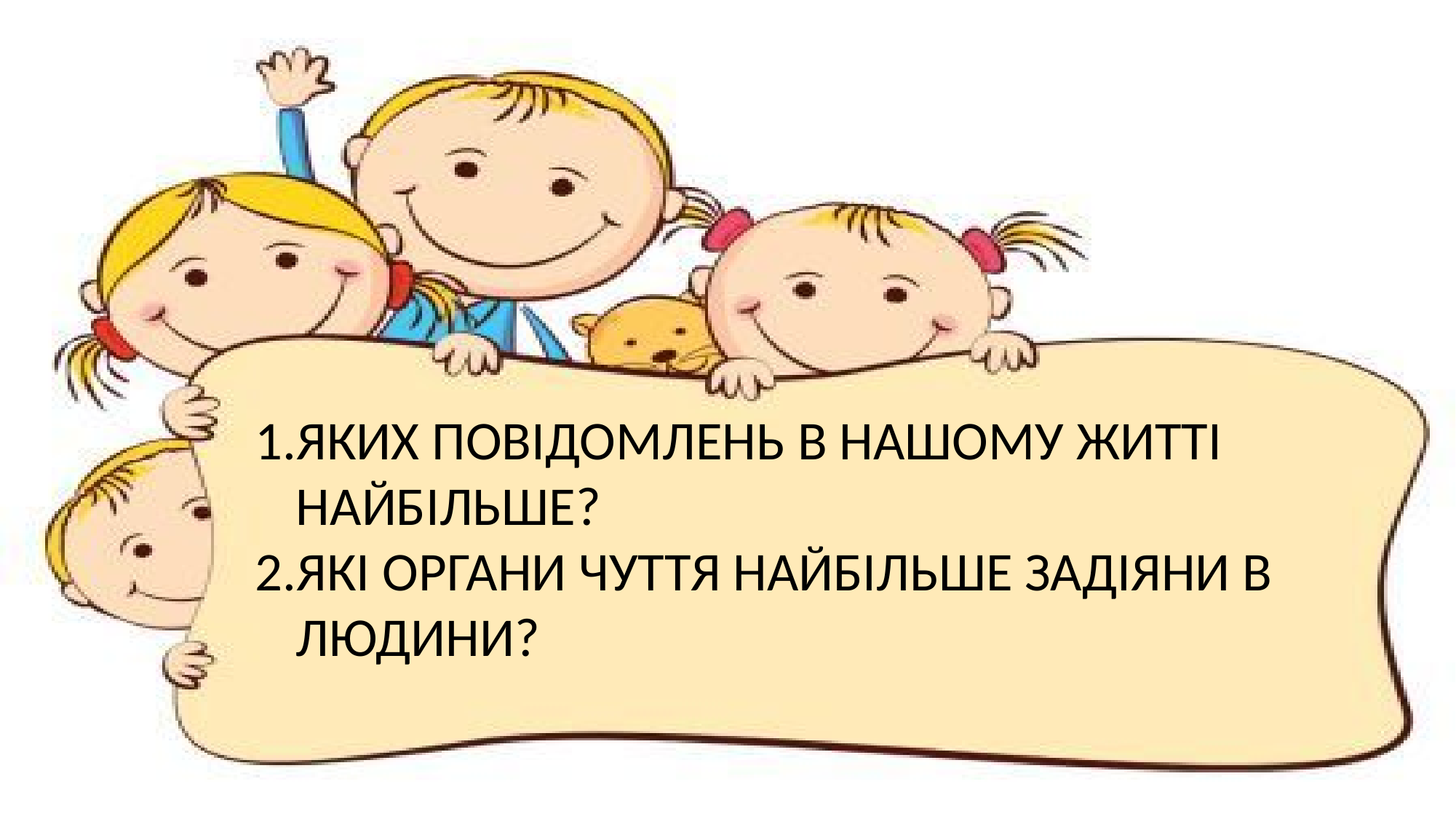

ЯКИХ ПОВІДОМЛЕНЬ В НАШОМУ ЖИТТІ НАЙБІЛЬШЕ?
ЯКІ ОРГАНИ ЧУТТЯ НАЙБІЛЬШЕ ЗАДІЯНИ В ЛЮДИНИ?